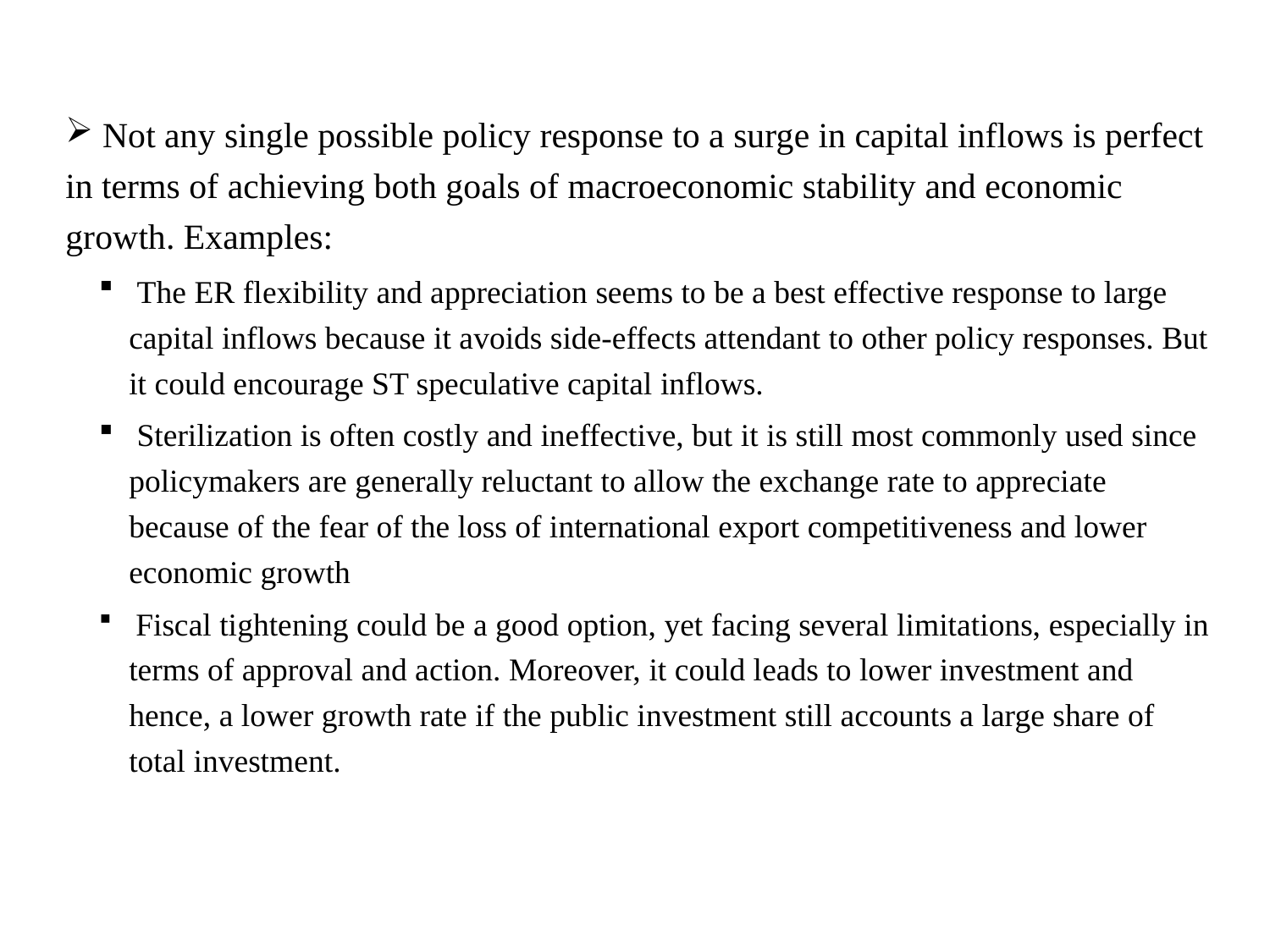

Not any single possible policy response to a surge in capital inflows is perfect in terms of achieving both goals of macroeconomic stability and economic growth. Examples:
 The ER flexibility and appreciation seems to be a best effective response to large capital inflows because it avoids side-effects attendant to other policy responses. But it could encourage ST speculative capital inflows.
 Sterilization is often costly and ineffective, but it is still most commonly used since policymakers are generally reluctant to allow the exchange rate to appreciate because of the fear of the loss of international export competitiveness and lower economic growth
 Fiscal tightening could be a good option, yet facing several limitations, especially in terms of approval and action. Moreover, it could leads to lower investment and hence, a lower growth rate if the public investment still accounts a large share of total investment.